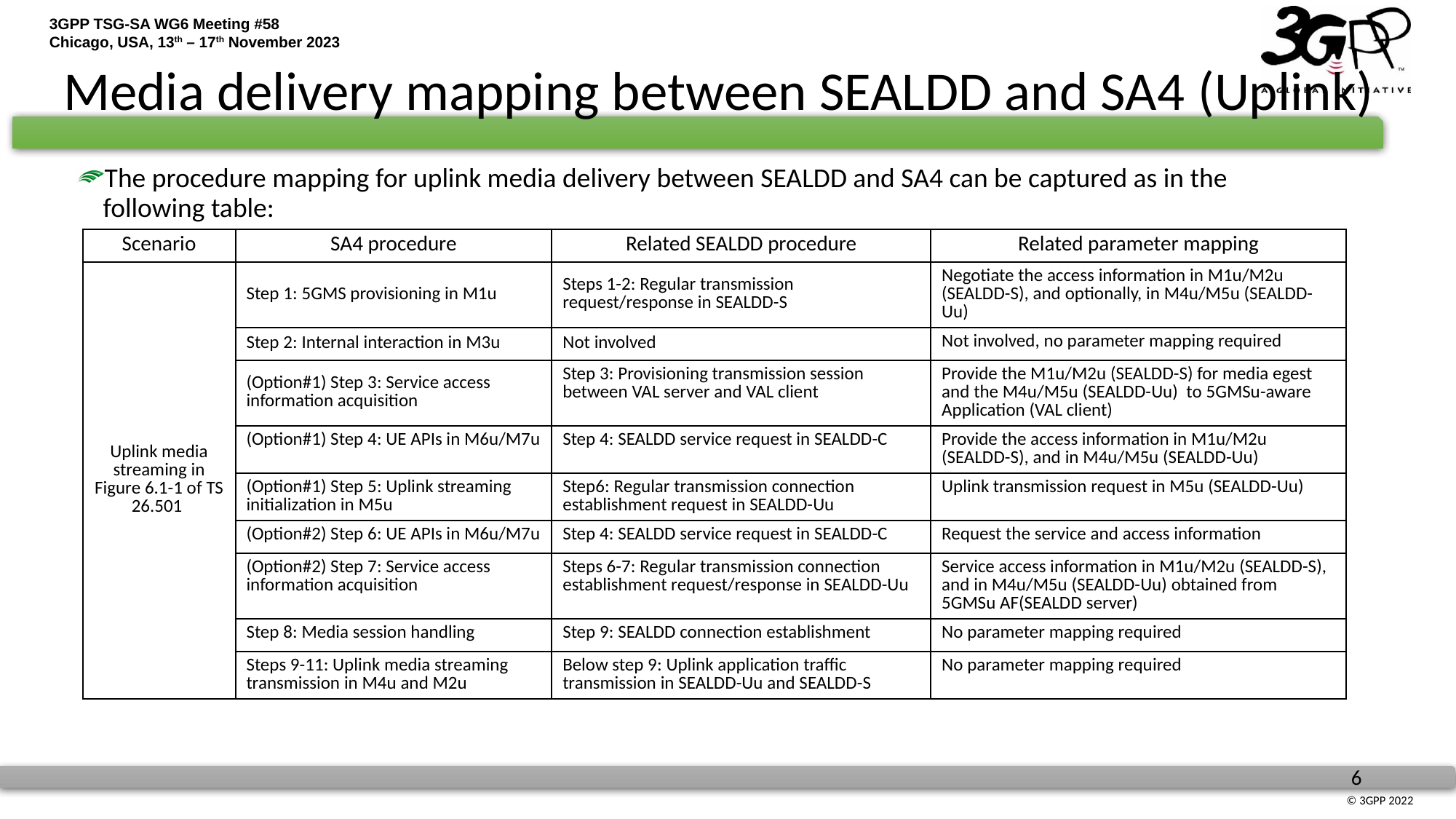

# Media delivery mapping between SEALDD and SA4 (Uplink)
The procedure mapping for uplink media delivery between SEALDD and SA4 can be captured as in the following table:
| Scenario | SA4 procedure | Related SEALDD procedure | Related parameter mapping |
| --- | --- | --- | --- |
| Uplink media streaming in Figure 6.1-1 of TS 26.501 | Step 1: 5GMS provisioning in M1u | Steps 1-2: Regular transmission request/response in SEALDD-S | Negotiate the access information in M1u/M2u (SEALDD-S), and optionally, in M4u/M5u (SEALDD-Uu) |
|  | Step 2: Internal interaction in M3u | Not involved | Not involved, no parameter mapping required |
|  | (Option#1) Step 3: Service access information acquisition | Step 3: Provisioning transmission session between VAL server and VAL client | Provide the M1u/M2u (SEALDD-S) for media egest and the M4u/M5u (SEALDD-Uu) to 5GMSu-aware Application (VAL client) |
|  | (Option#1) Step 4: UE APIs in M6u/M7u | Step 4: SEALDD service request in SEALDD-C | Provide the access information in M1u/M2u (SEALDD-S), and in M4u/M5u (SEALDD-Uu) |
|  | (Option#1) Step 5: Uplink streaming initialization in M5u | Step6: Regular transmission connection establishment request in SEALDD-Uu | Uplink transmission request in M5u (SEALDD-Uu) |
|  | (Option#2) Step 6: UE APIs in M6u/M7u | Step 4: SEALDD service request in SEALDD-C | Request the service and access information |
|  | (Option#2) Step 7: Service access information acquisition | Steps 6-7: Regular transmission connection establishment request/response in SEALDD-Uu | Service access information in M1u/M2u (SEALDD-S), and in M4u/M5u (SEALDD-Uu) obtained from 5GMSu AF(SEALDD server) |
|  | Step 8: Media session handling | Step 9: SEALDD connection establishment | No parameter mapping required |
|  | Steps 9-11: Uplink media streaming transmission in M4u and M2u | Below step 9: Uplink application traffic transmission in SEALDD-Uu and SEALDD-S | No parameter mapping required |